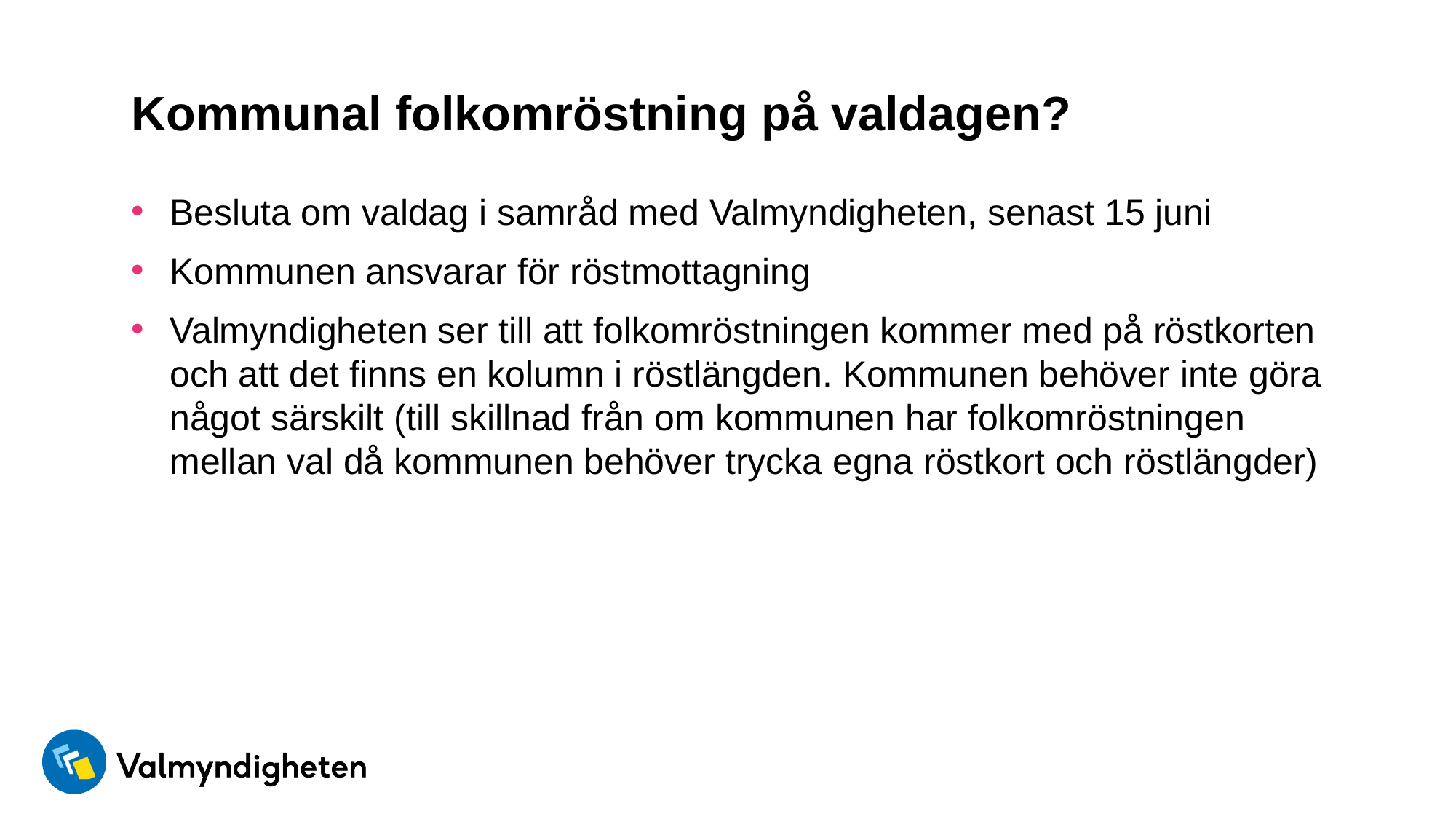

# Kommunal folkomröstning på valdagen?
Besluta om valdag i samråd med Valmyndigheten, senast 15 juni
Kommunen ansvarar för röstmottagning
Valmyndigheten ser till att folkomröstningen kommer med på röstkorten och att det finns en kolumn i röstlängden. Kommunen behöver inte göra något särskilt (till skillnad från om kommunen har folkomröstningen mellan val då kommunen behöver trycka egna röstkort och röstlängder)